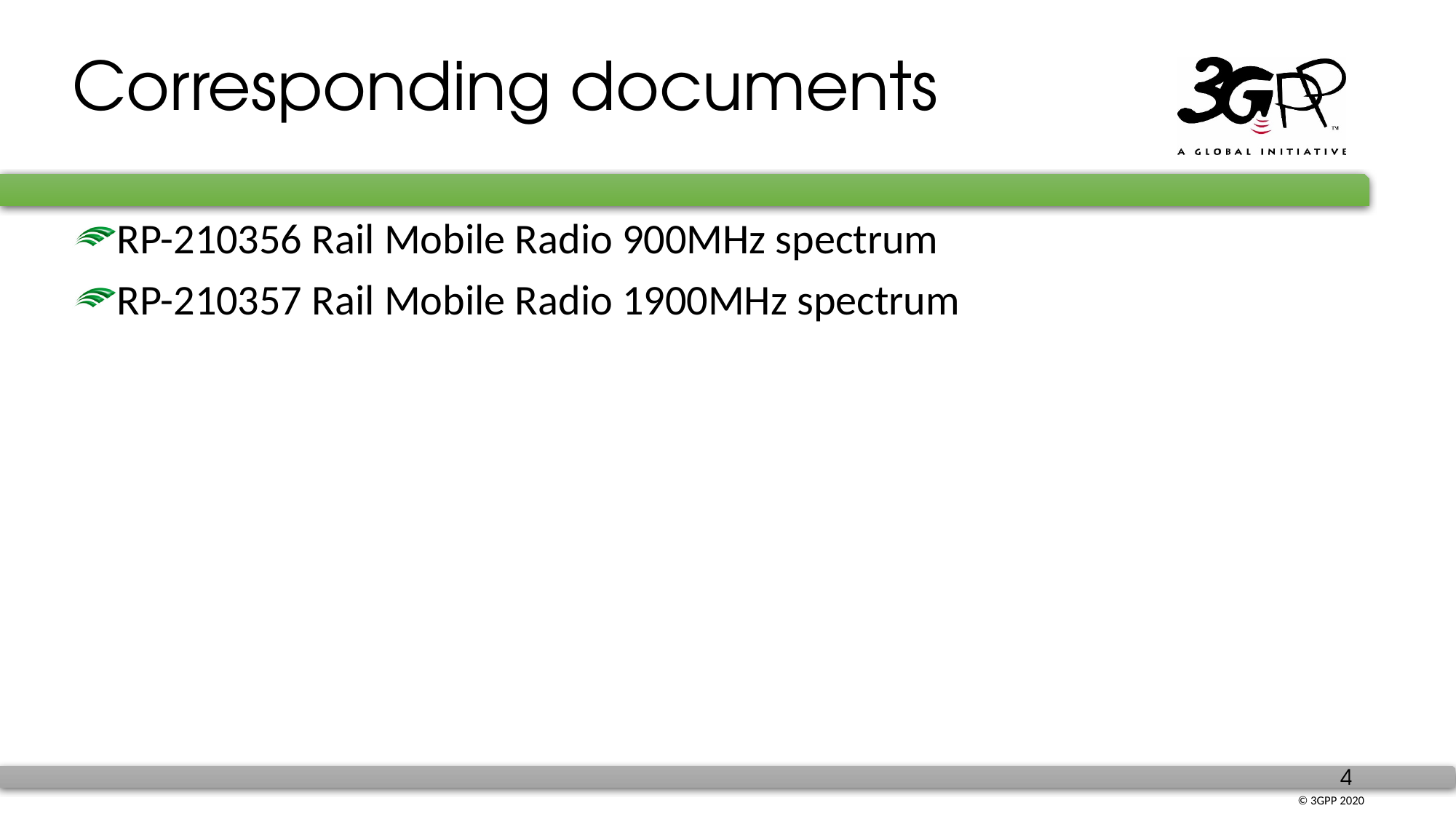

# Corresponding documents
RP-210356 Rail Mobile Radio 900MHz spectrum
RP-210357 Rail Mobile Radio 1900MHz spectrum